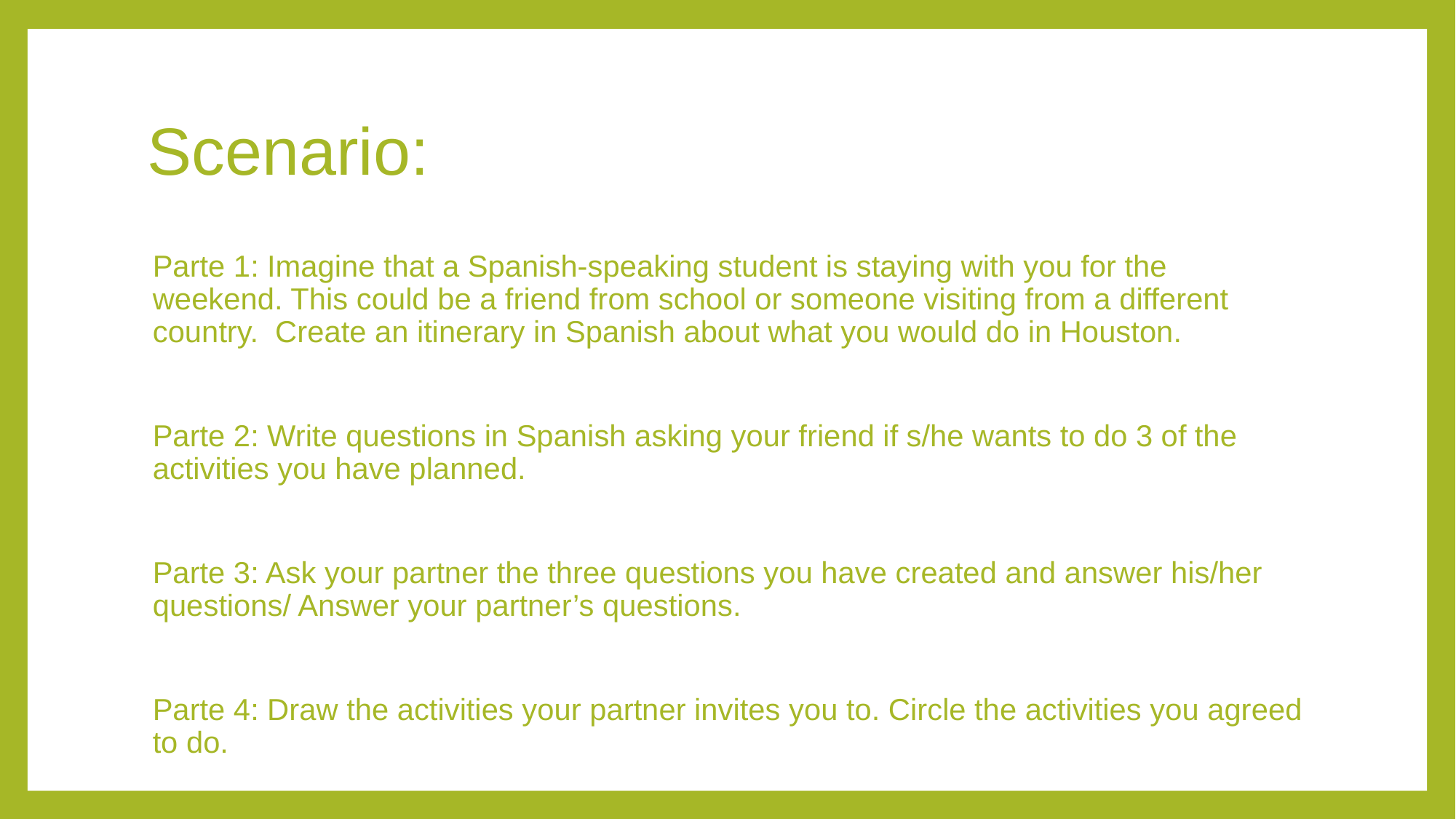

# Scenario:
Parte 1: Imagine that a Spanish-speaking student is staying with you for the weekend. This could be a friend from school or someone visiting from a different country.  Create an itinerary in Spanish about what you would do in Houston.

Parte 2: Write questions in Spanish asking your friend if s/he wants to do 3 of the activities you have planned.

Parte 3: Ask your partner the three questions you have created and answer his/her questions/ Answer your partner’s questions.

Parte 4: Draw the activities your partner invites you to. Circle the activities you agreed to do.